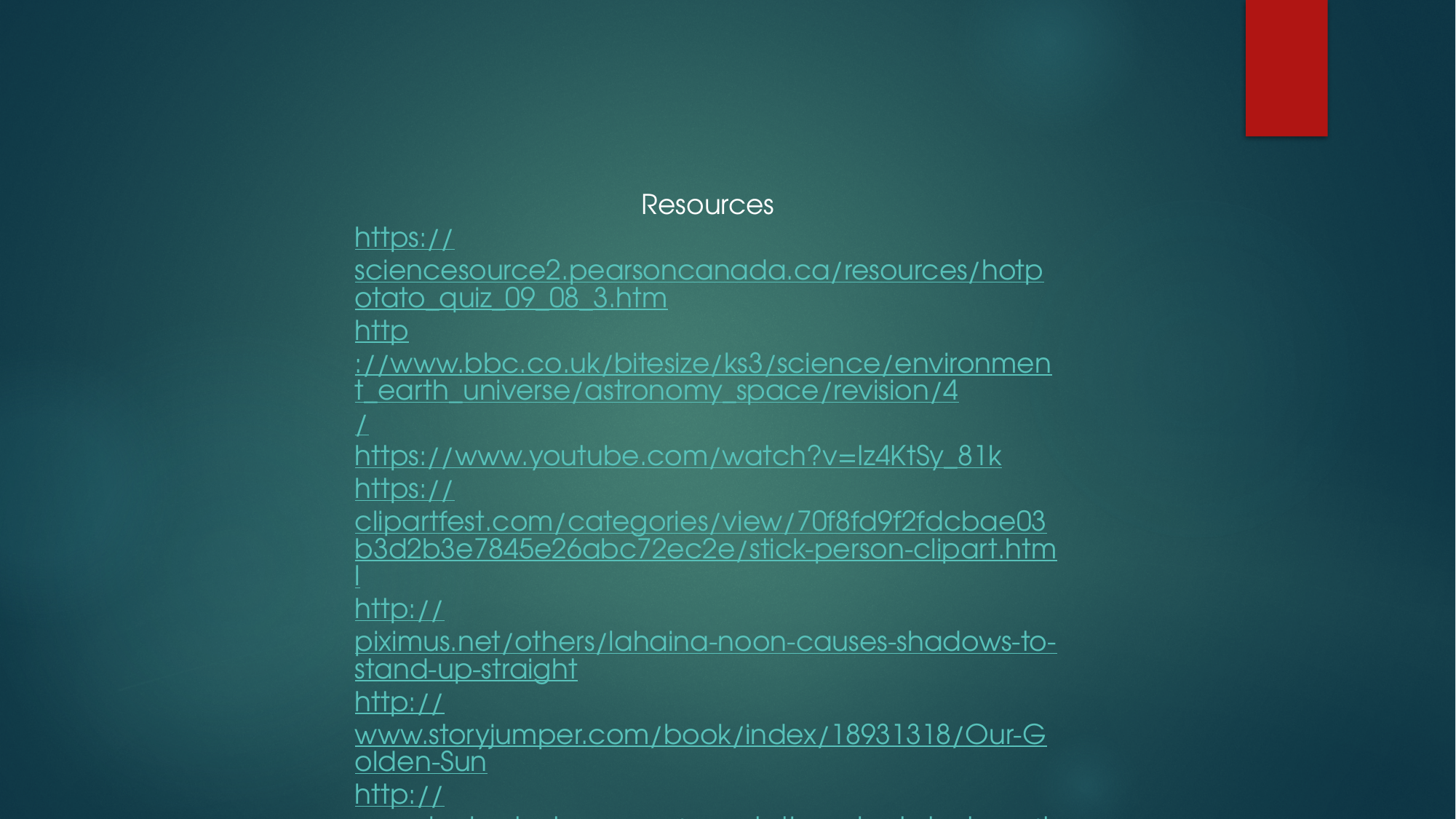

Resources
https://sciencesource2.pearsoncanada.ca/resources/hotpotato_quiz_09_08_3.htm
http://www.bbc.co.uk/bitesize/ks3/science/environment_earth_universe/astronomy_space/revision/4/
https://www.youtube.com/watch?v=Iz4KtSy_81k
https://clipartfest.com/categories/view/70f8fd9f2fdcbae03b3d2b3e7845e26abc72ec2e/stick-person-clipart.html
http://piximus.net/others/lahaina-noon-causes-shadows-to-stand-up-straight
http://www.storyjumper.com/book/index/18931318/Our-Golden-Sun
http://www.lughertexture.com/vegetation-plants-textures/trees-png-with-alpha-transparency